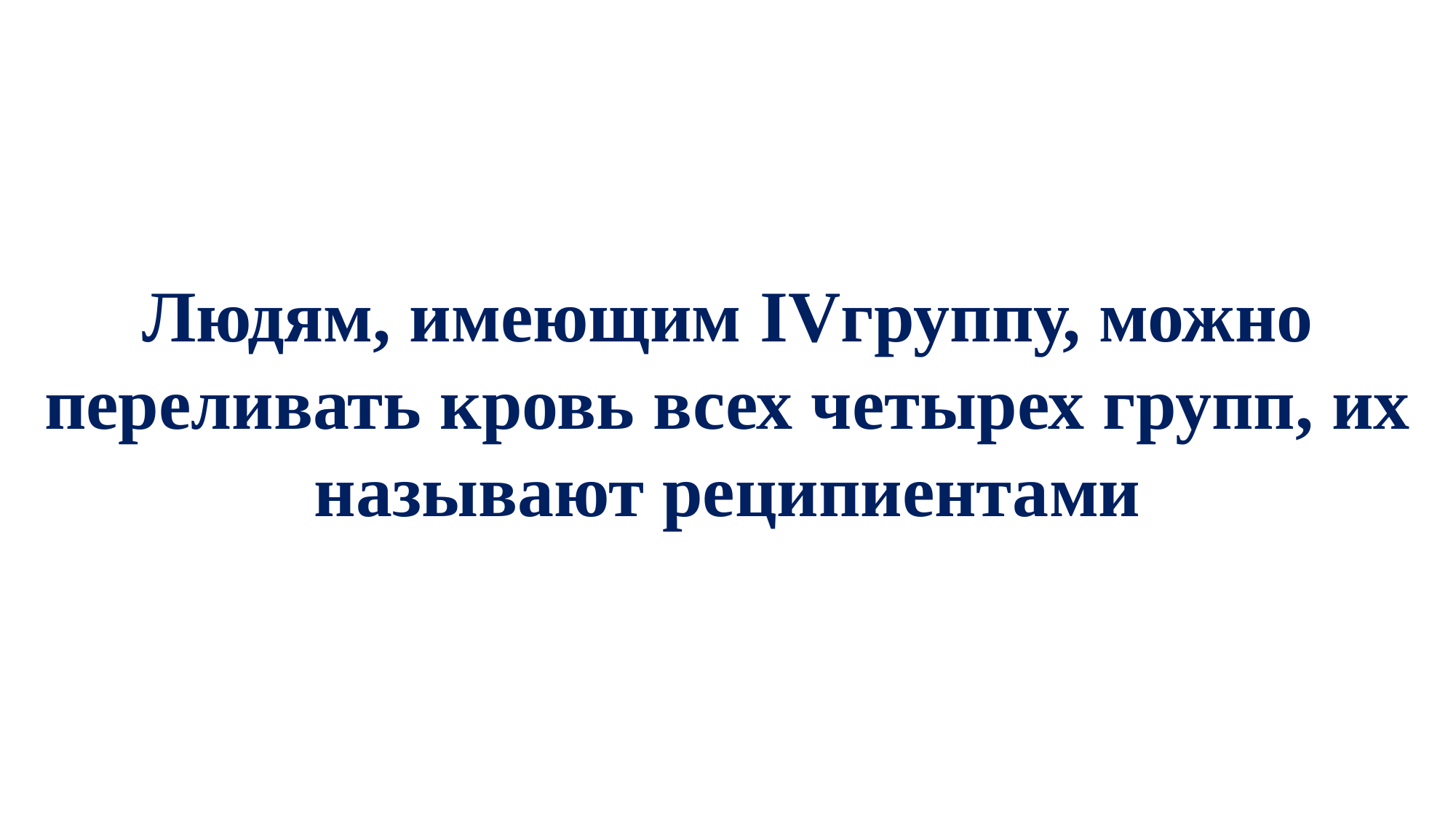

Людям, имеющим IVгруппу, можно переливать кровь всех четырех групп, их называют реципиентами